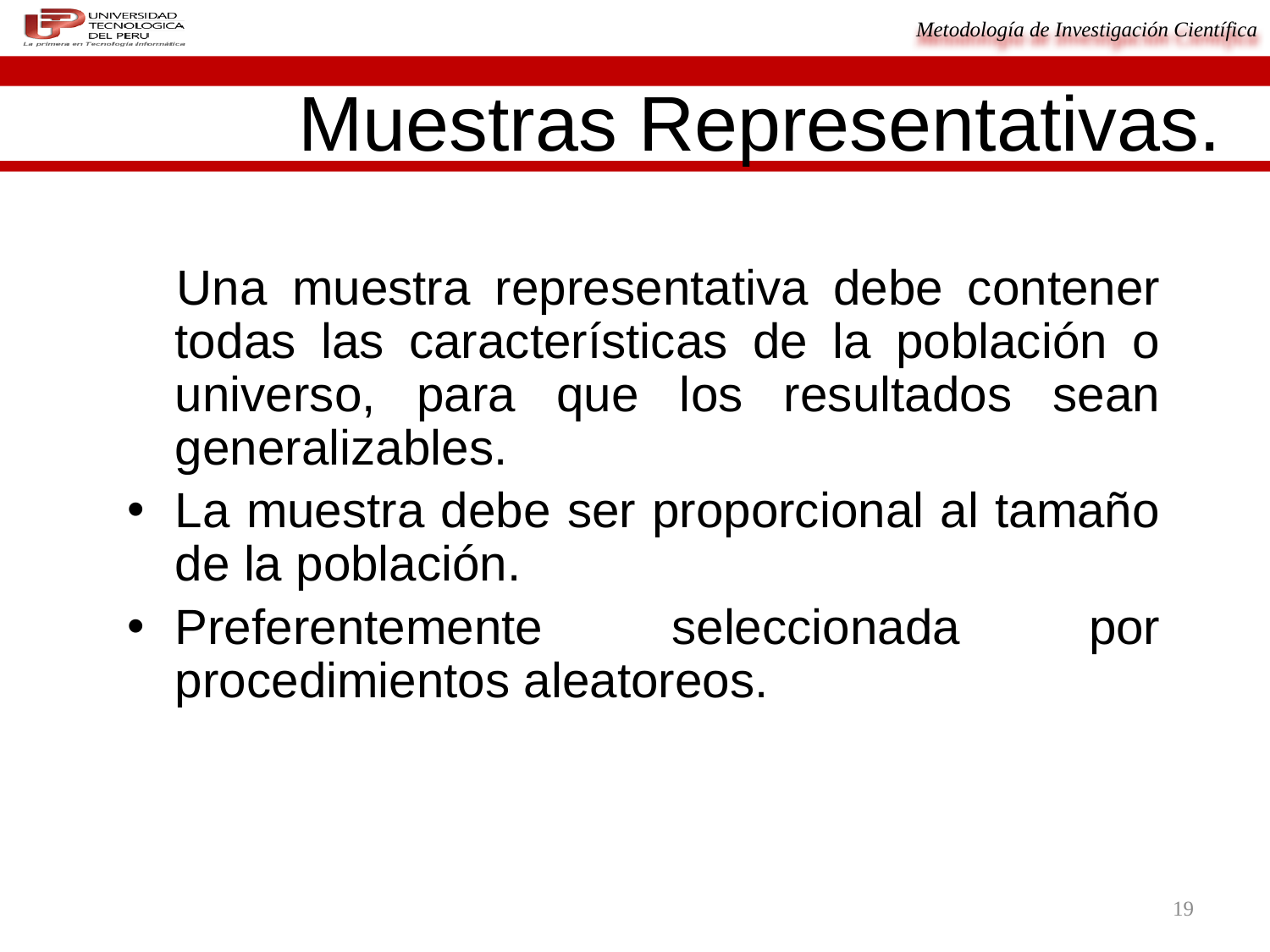

# Muestras Representativas.
  Una muestra representativa debe contener todas las características de la población o universo, para que los resultados sean generalizables.
La muestra debe ser proporcional al tamaño de la población.
Preferentemente seleccionada por procedimientos aleatoreos.
19